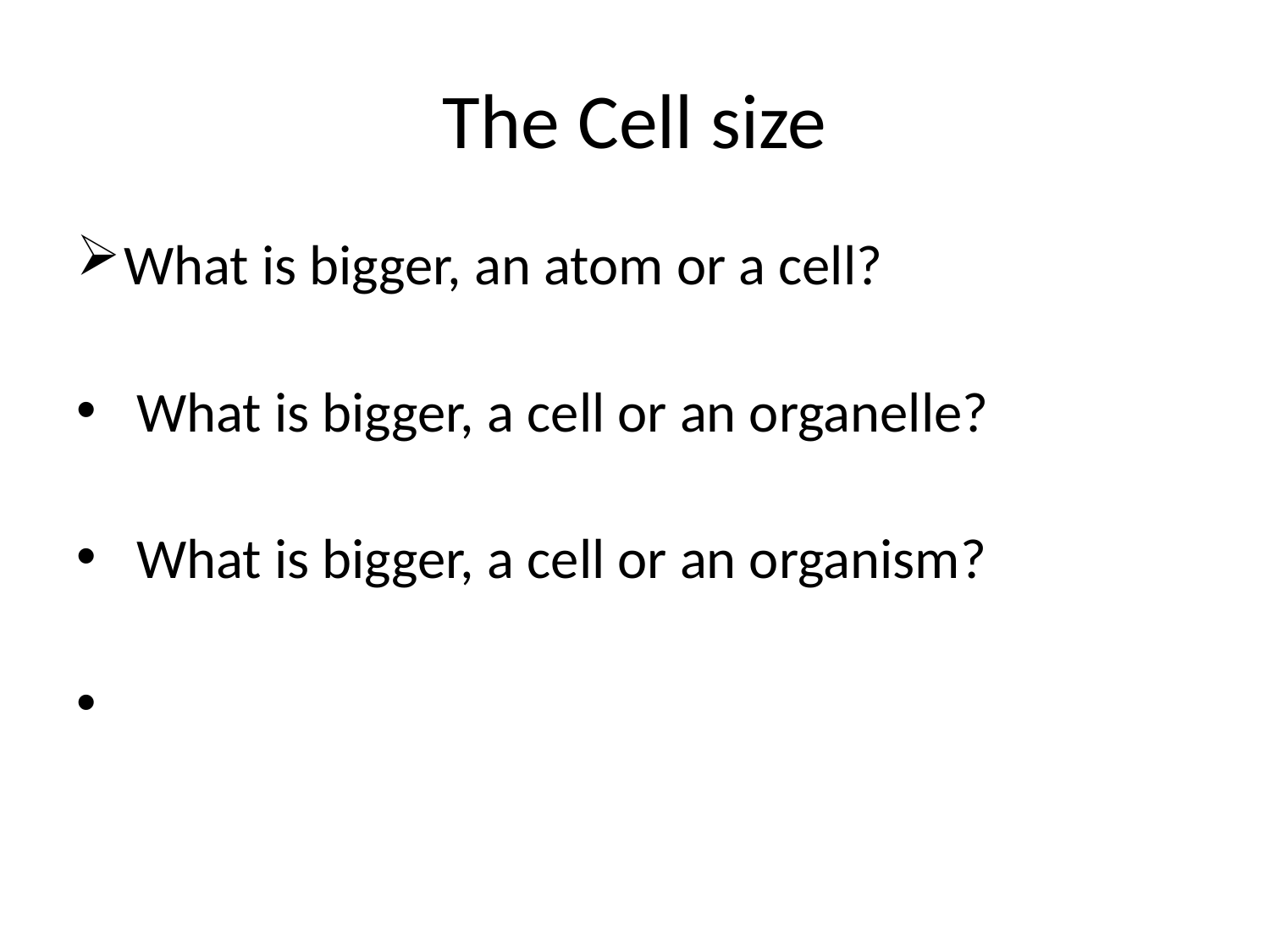

# The Cell size
What is bigger, an atom or a cell?
 What is bigger, a cell or an organelle?
 What is bigger, a cell or an organism?